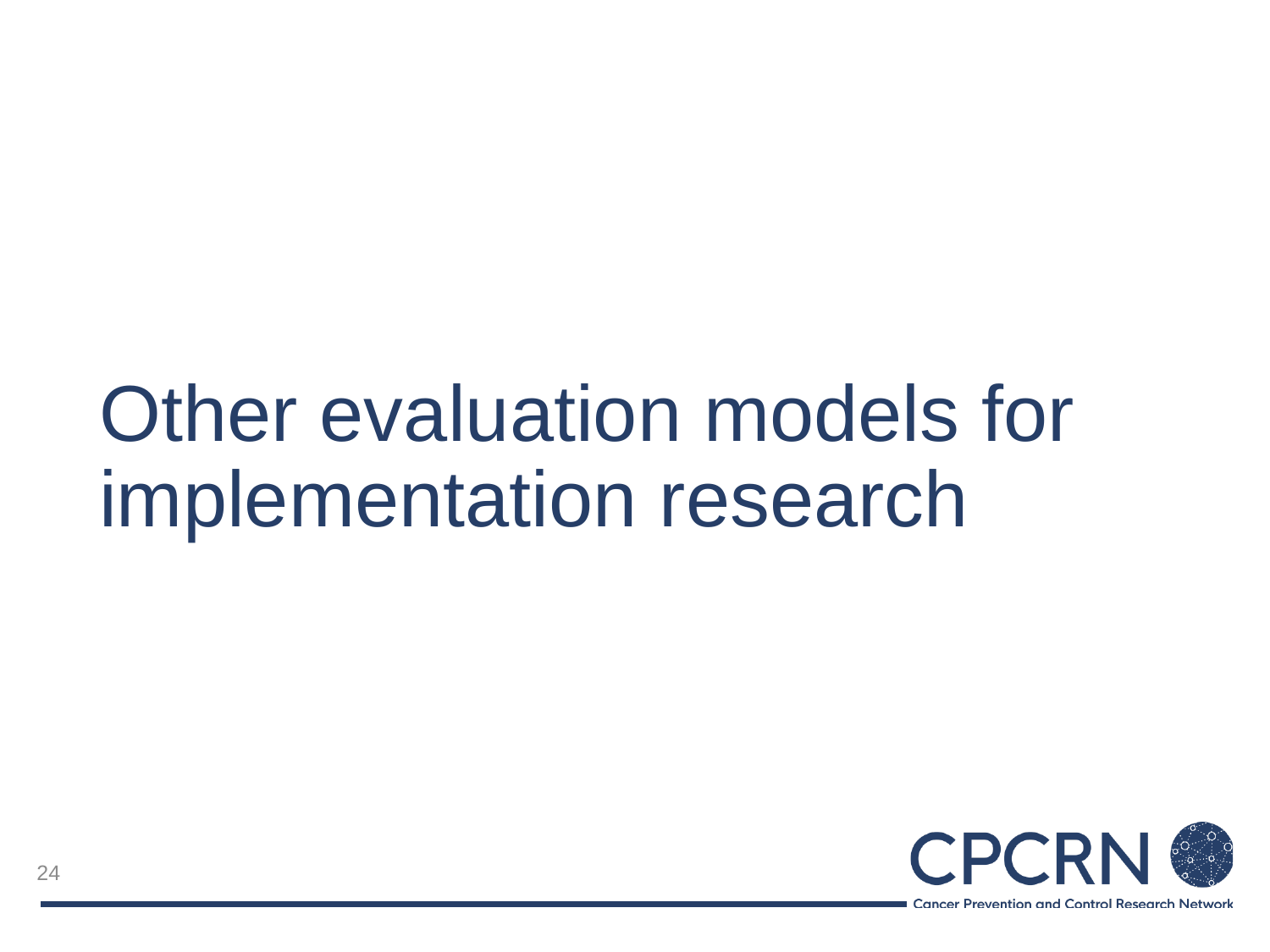

# Other evaluation models for implementation research
24